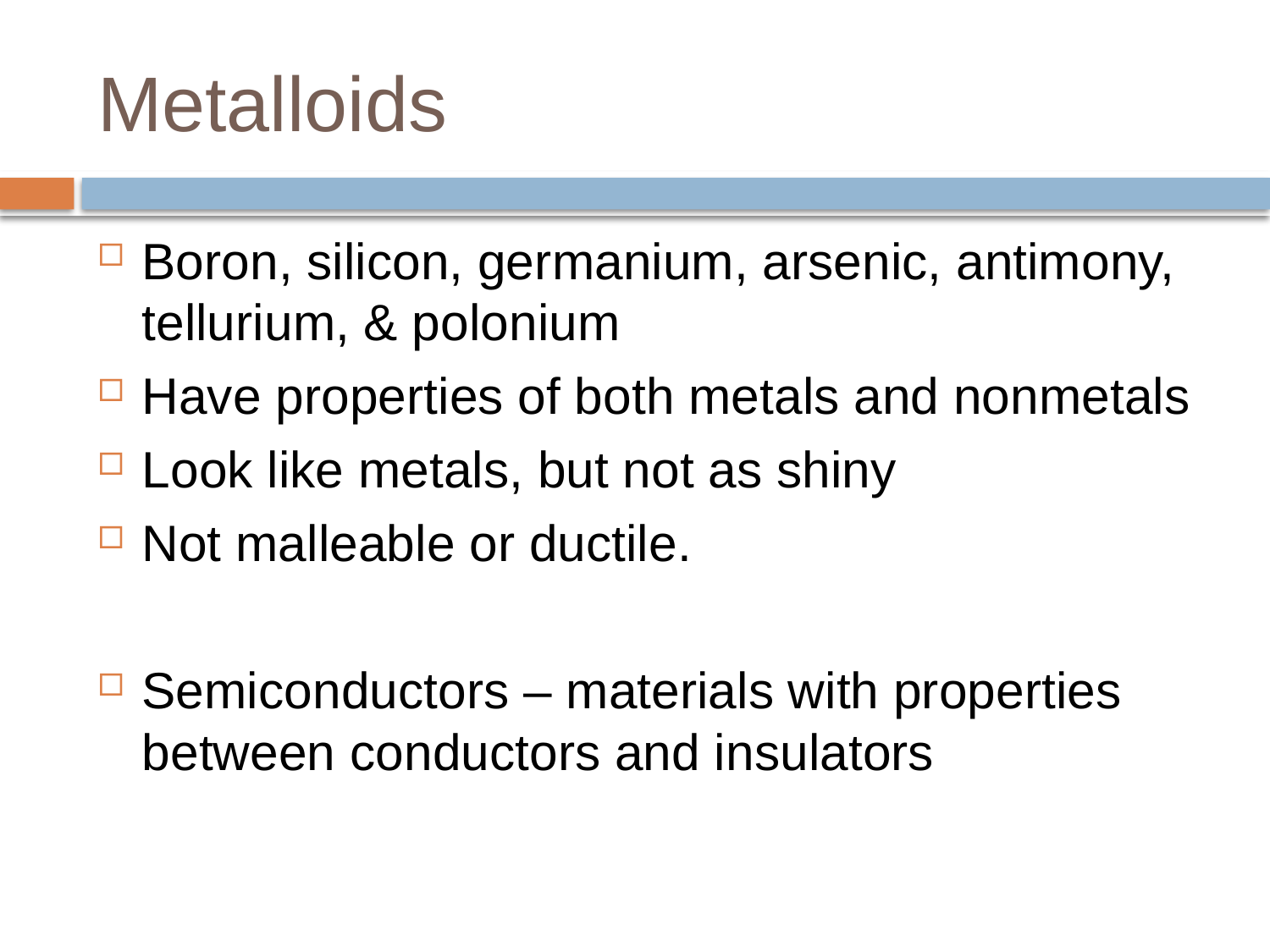

# Metalloids
Boron, silicon, germanium, arsenic, antimony, tellurium, & polonium
Have properties of both metals and nonmetals
Look like metals, but not as shiny
Not malleable or ductile.

Semiconductors – materials with properties between conductors and insulators